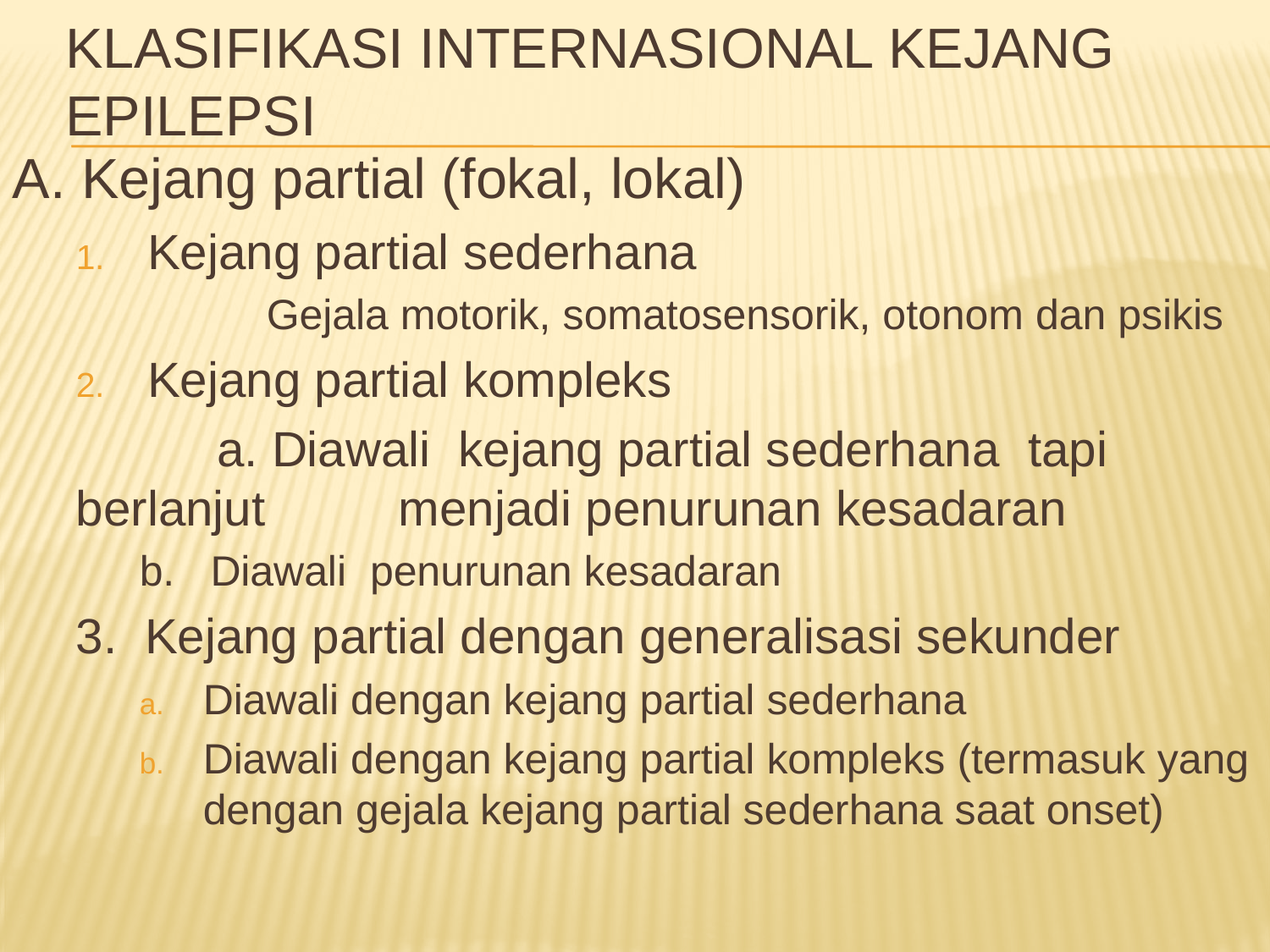

# KLASIFIKASI INTERNASIONAL KEJANG EPILEPSI
A. Kejang partial (fokal, lokal)
Kejang partial sederhana
	Gejala motorik, somatosensorik, otonom dan psikis
Kejang partial kompleks
	 a. Diawali  kejang partial sederhana  tapi  berlanjut 	     menjadi penurunan kesadaran
b.   Diawali  penurunan kesadaran
3.  Kejang partial dengan generalisasi sekunder
Diawali dengan kejang partial sederhana
Diawali dengan kejang partial kompleks (termasuk yang dengan gejala kejang partial sederhana saat onset)